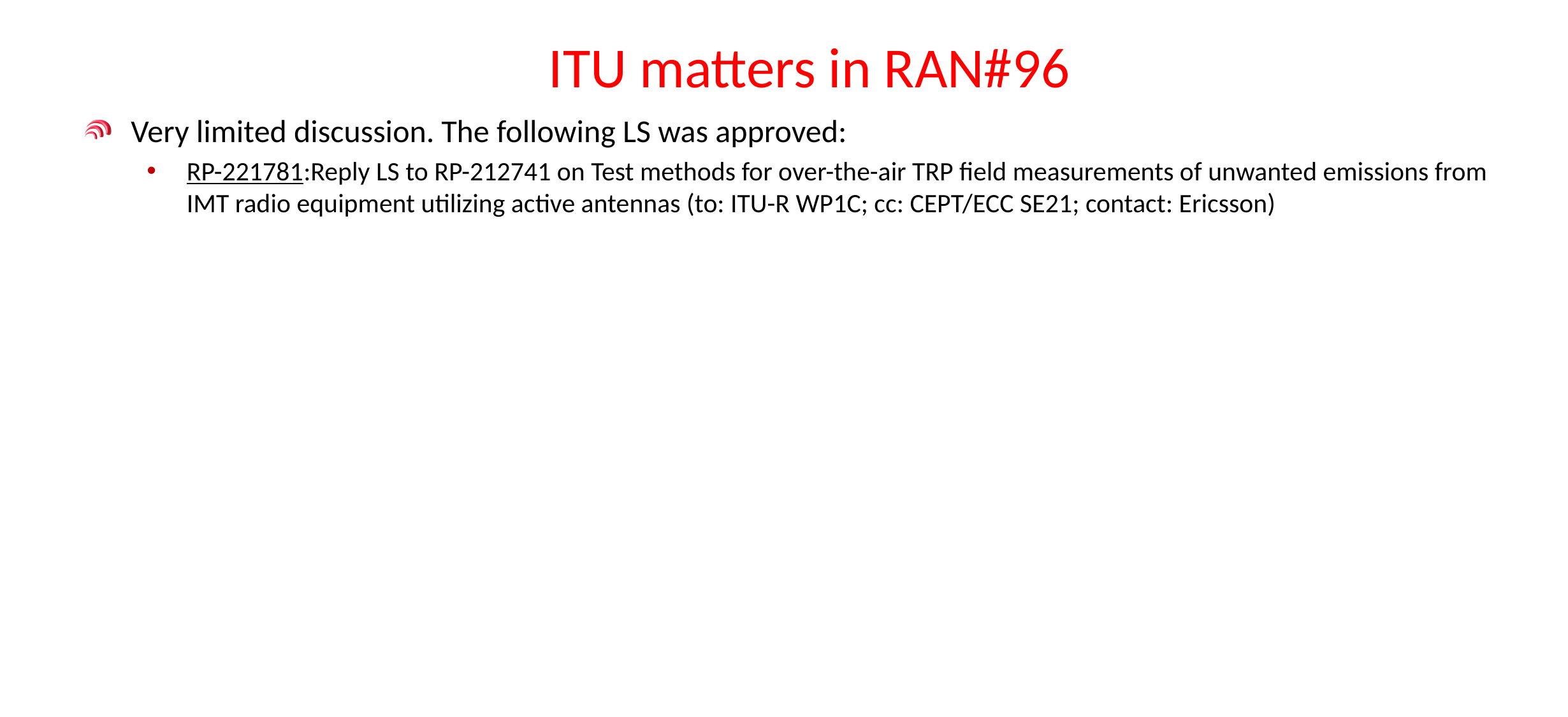

# ITU matters in RAN#96
Very limited discussion. The following LS was approved:
RP-221781:Reply LS to RP-212741 on Test methods for over-the-air TRP field measurements of unwanted emissions from IMT radio equipment utilizing active antennas (to: ITU-R WP1C; cc: CEPT/ECC SE21; contact: Ericsson)